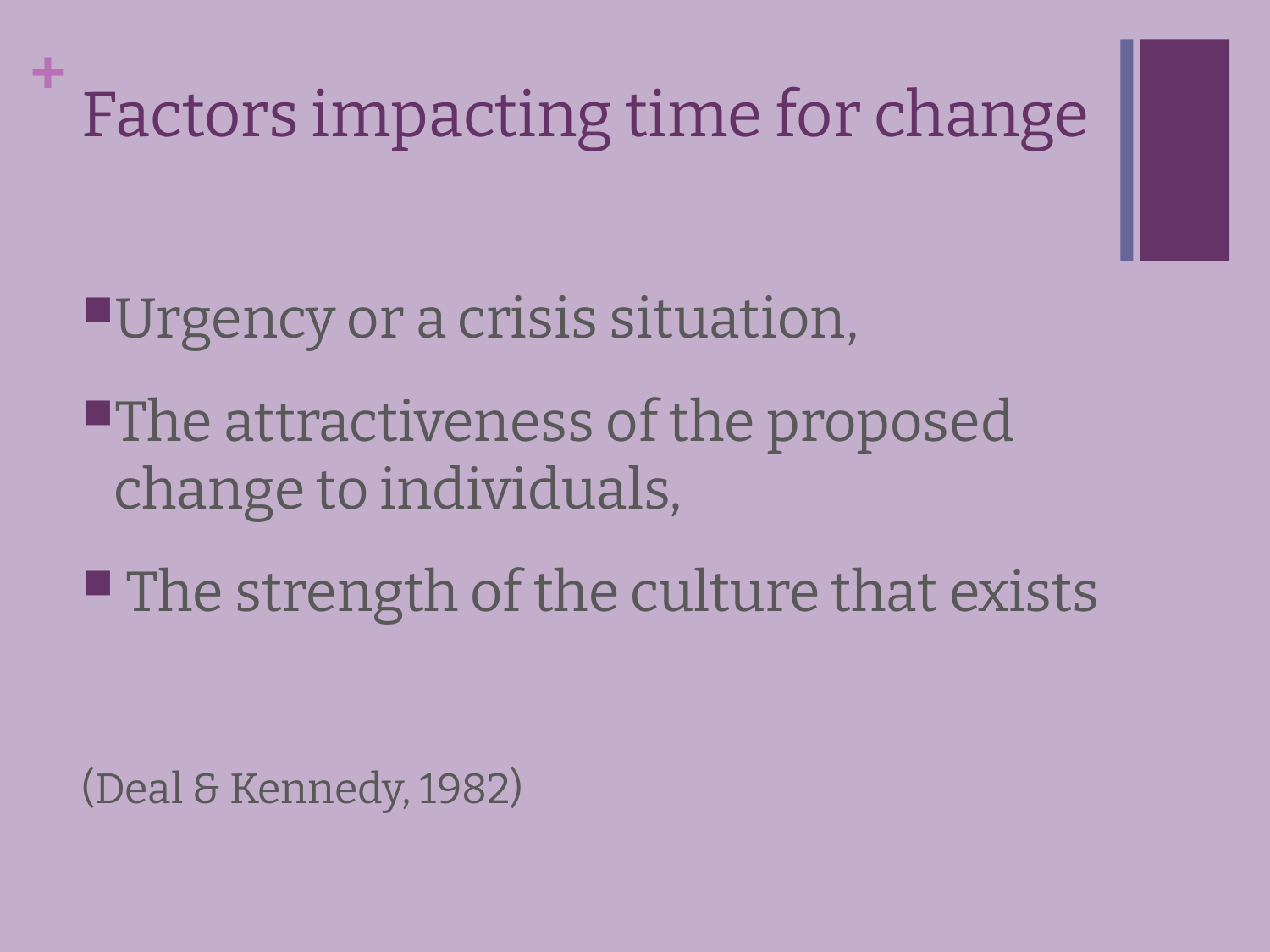

# Factors impacting time for change
Urgency or a crisis situation,
The attractiveness of the proposed change to individuals,
 The strength of the culture that exists

(Deal & Kennedy, 1982)